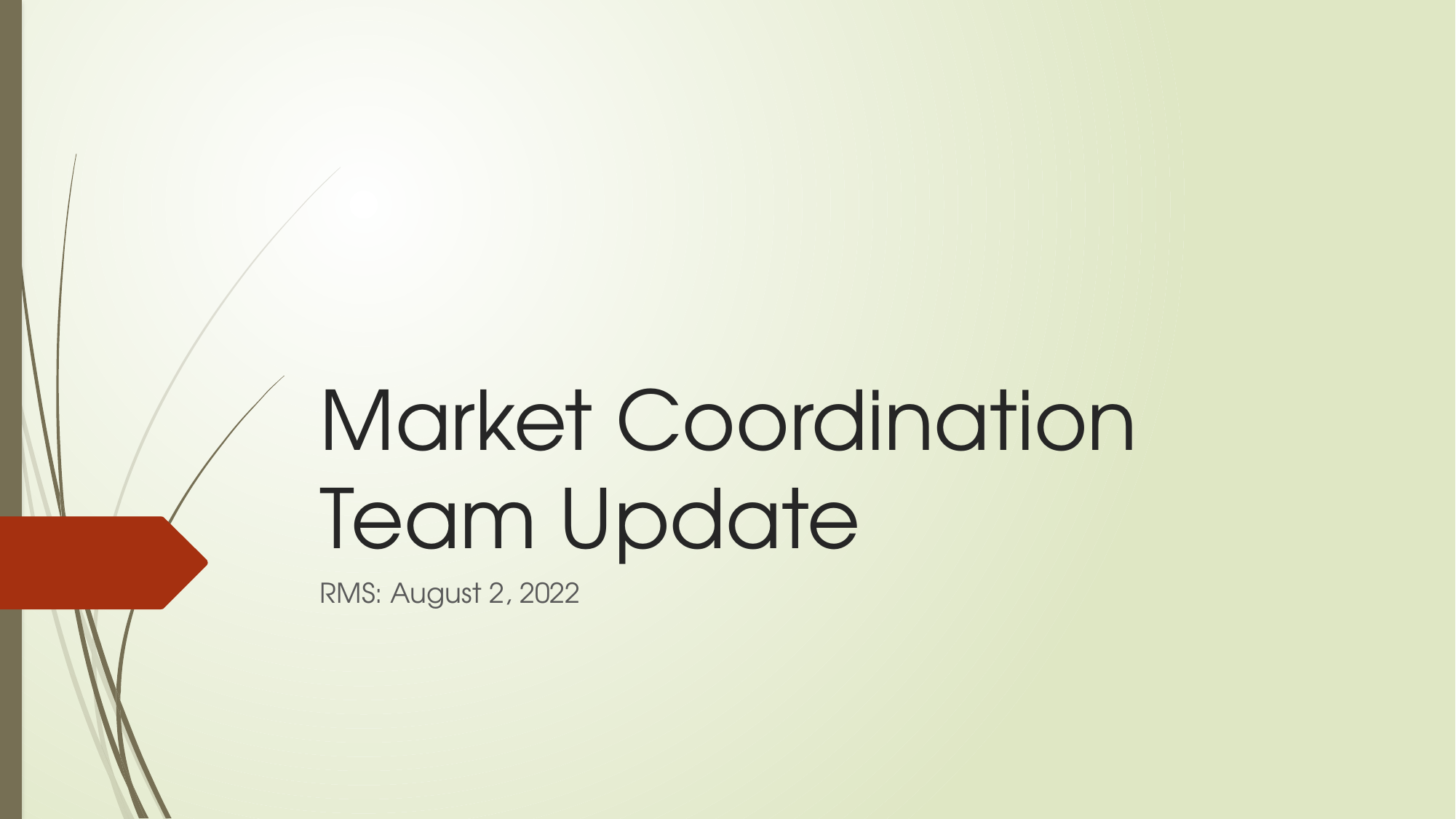

# Market Coordination Team Update
RMS: August 2, 2022